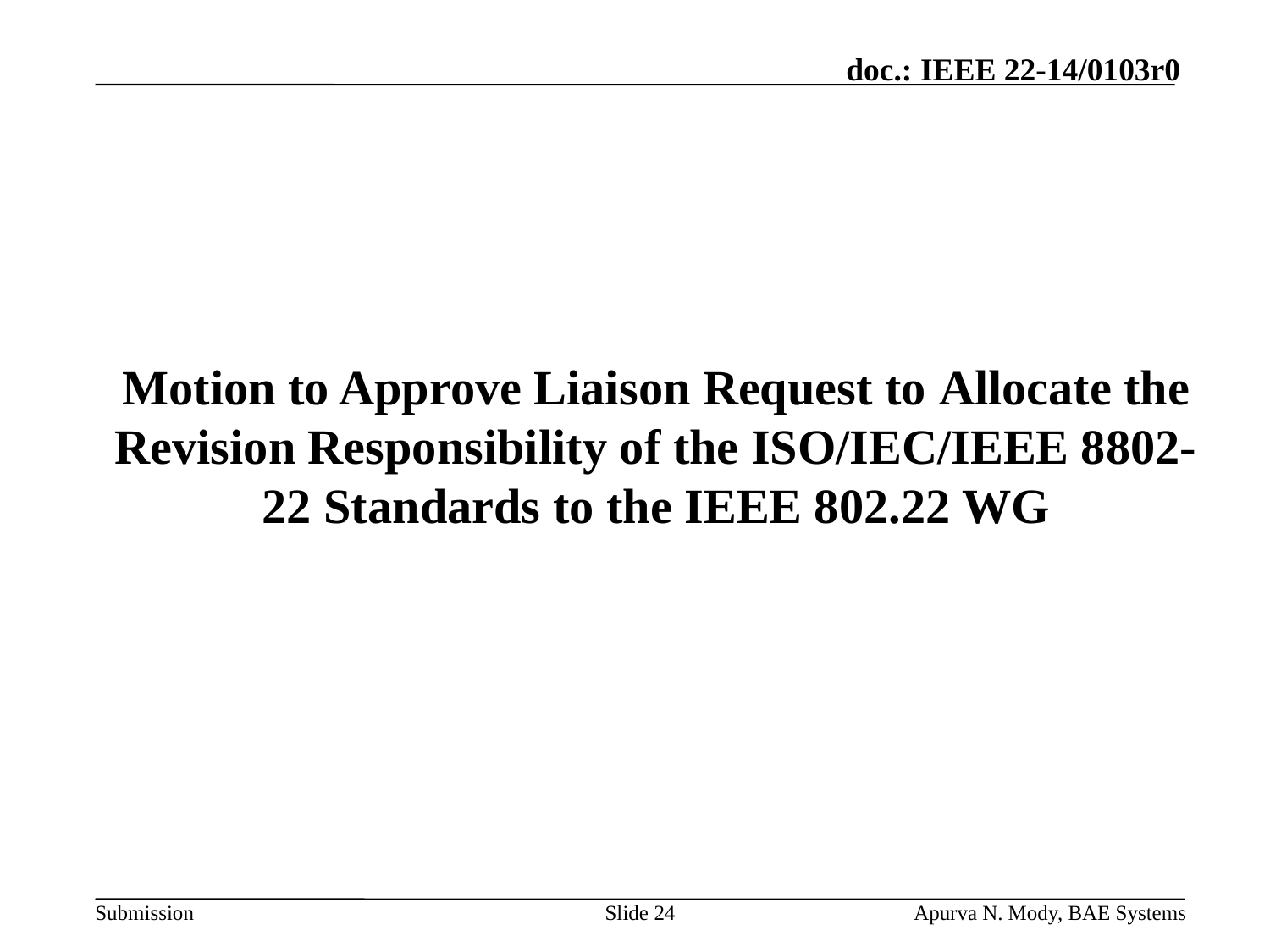

# Motion to Approve Liaison Request to Allocate the Revision Responsibility of the ISO/IEC/IEEE 8802-22 Standards to the IEEE 802.22 WG
Slide 24
Apurva N. Mody, BAE Systems